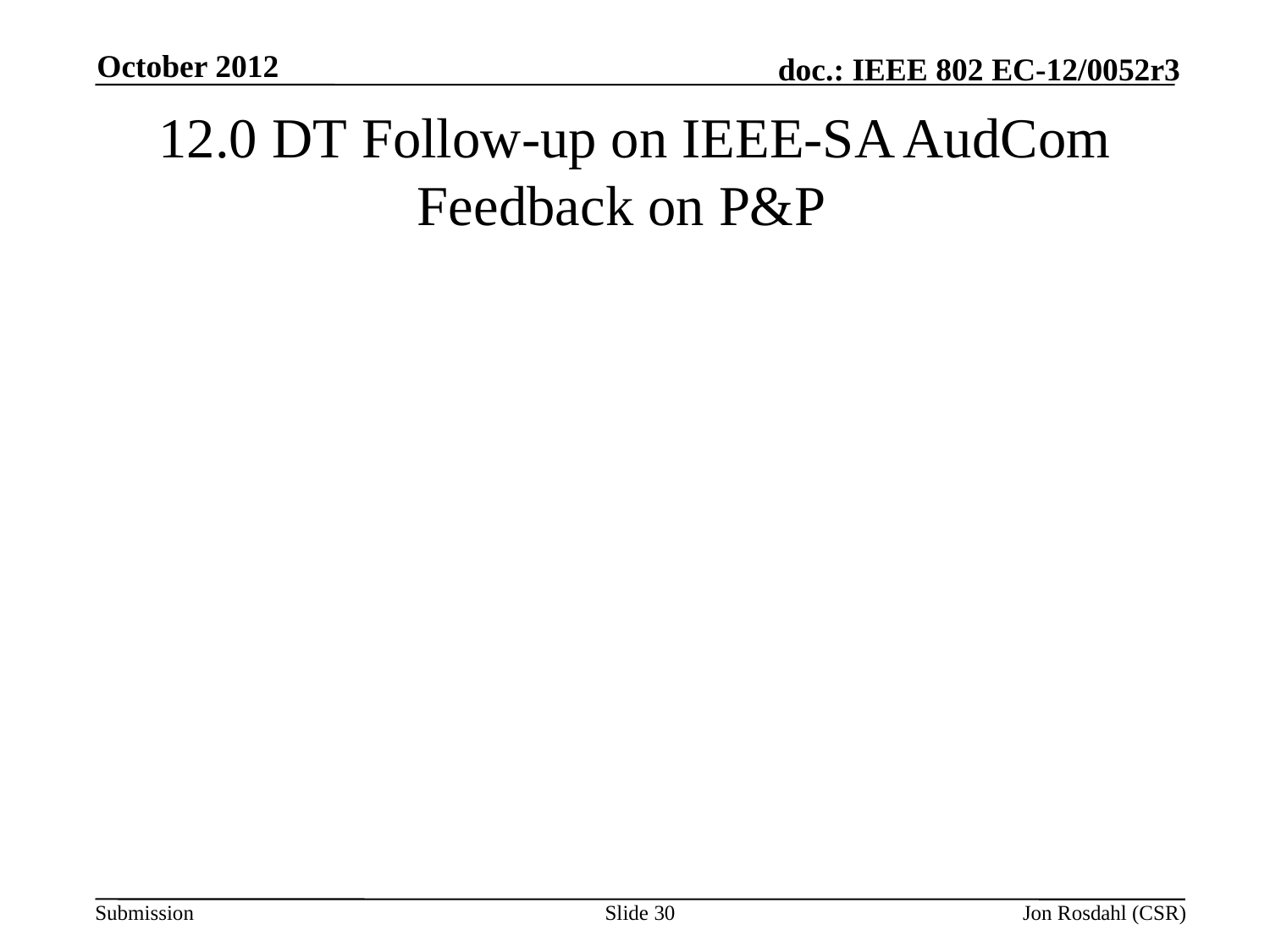

October 2012
# 12.0 DT Follow-up on IEEE-SA AudCom Feedback on P&P

Slide 30
Jon Rosdahl (CSR)